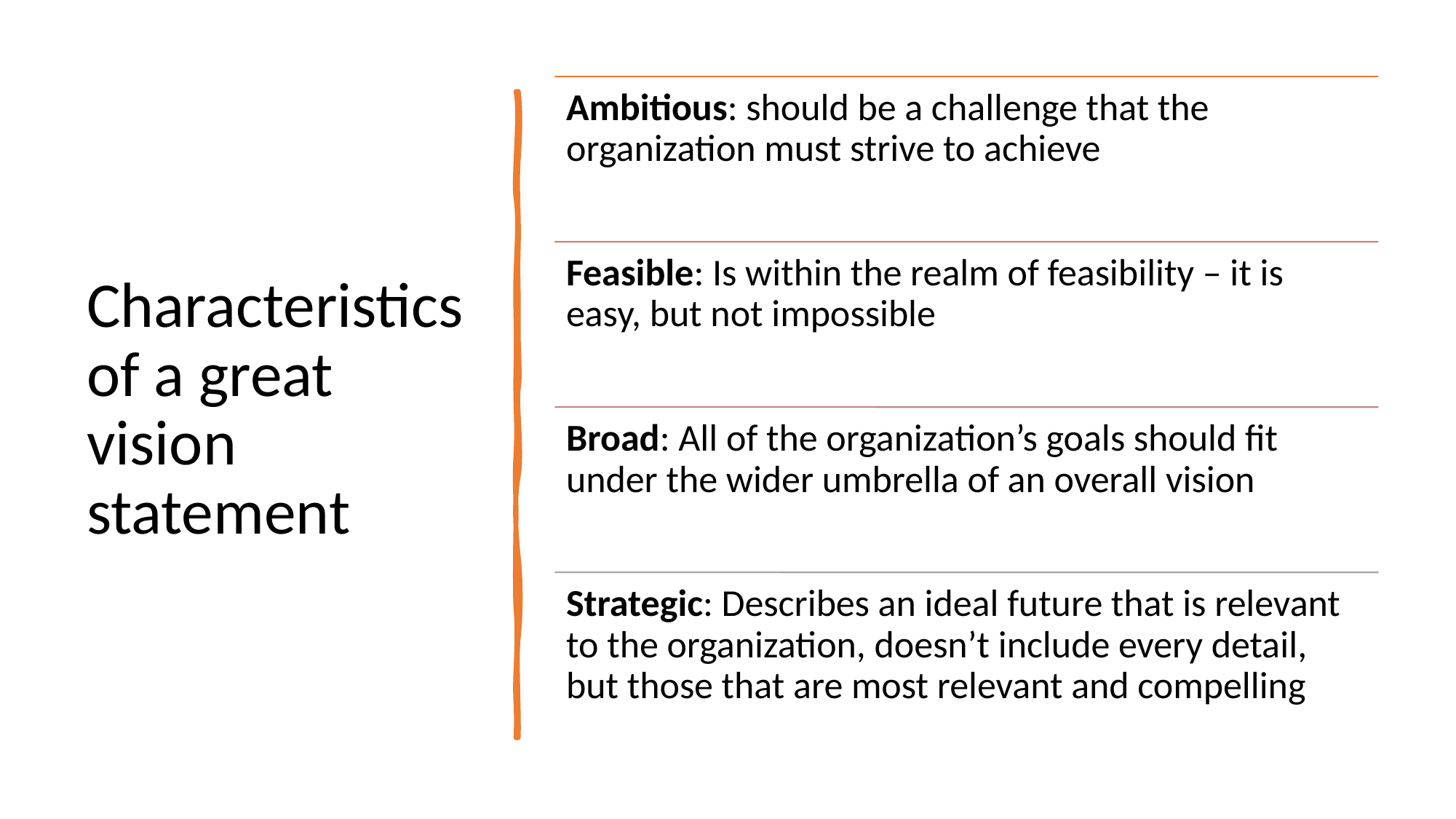

Ambitious: should be a challenge that the organization must strive to achieve
Feasible: Is within the realm of feasibility – it is easy, but not impossible
Broad: All of the organization’s goals should fit under the wider umbrella of an overall vision
Strategic: Describes an ideal future that is relevant to the organization, doesn’t include every detail, but those that are most relevant and compelling
# Characteristics of a great vision statement